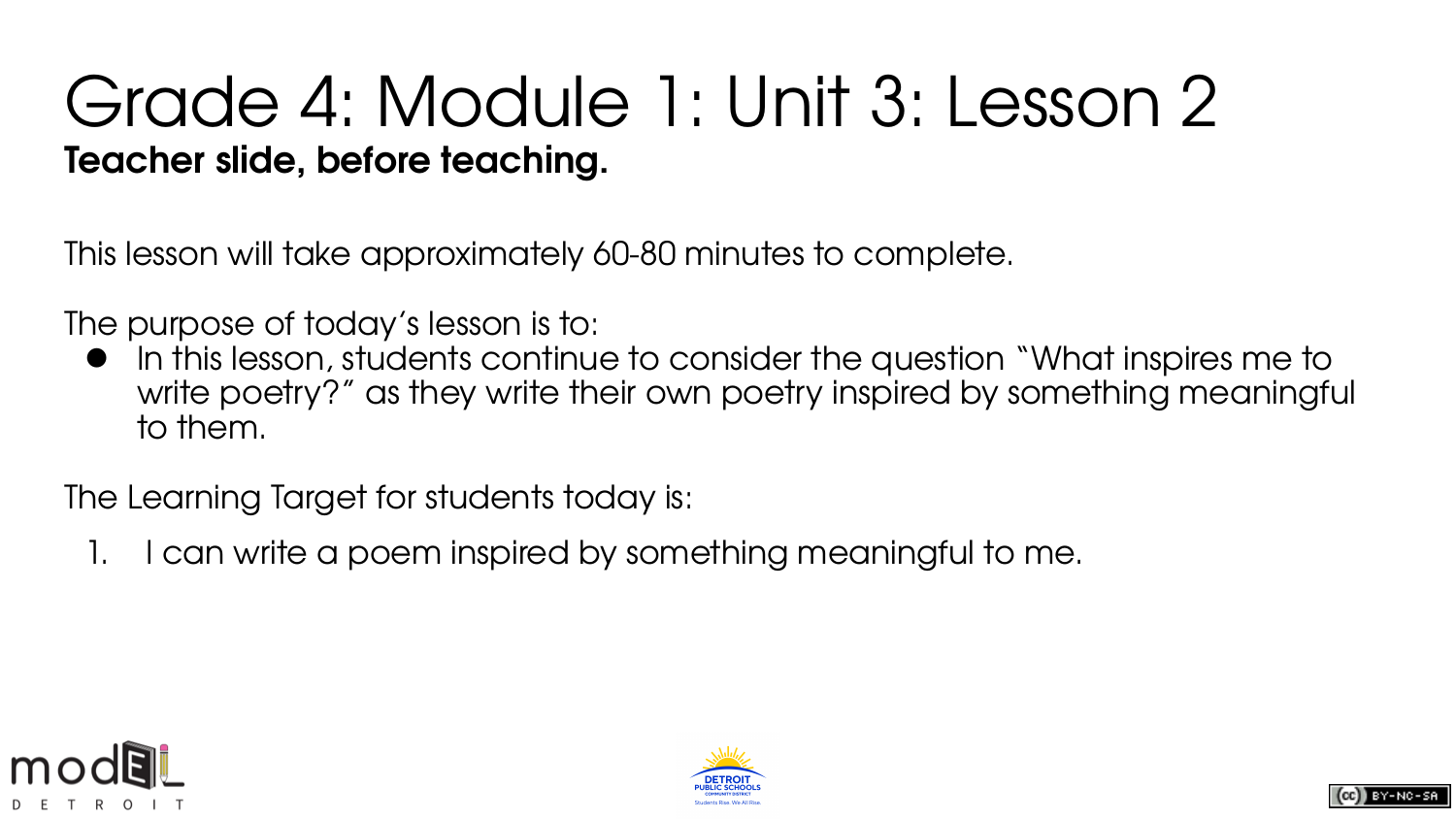

# Grade 4: Module 1: Unit 3: Lesson 2
Teacher slide, before teaching.
This lesson will take approximately 60-80 minutes to complete.

The purpose of today’s lesson is to:
In this lesson, students continue to consider the question “What inspires me to write poetry?” as they write their own poetry inspired by something meaningful to them.

The Learning Target for students today is:
 I can write a poem inspired by something meaningful to me.